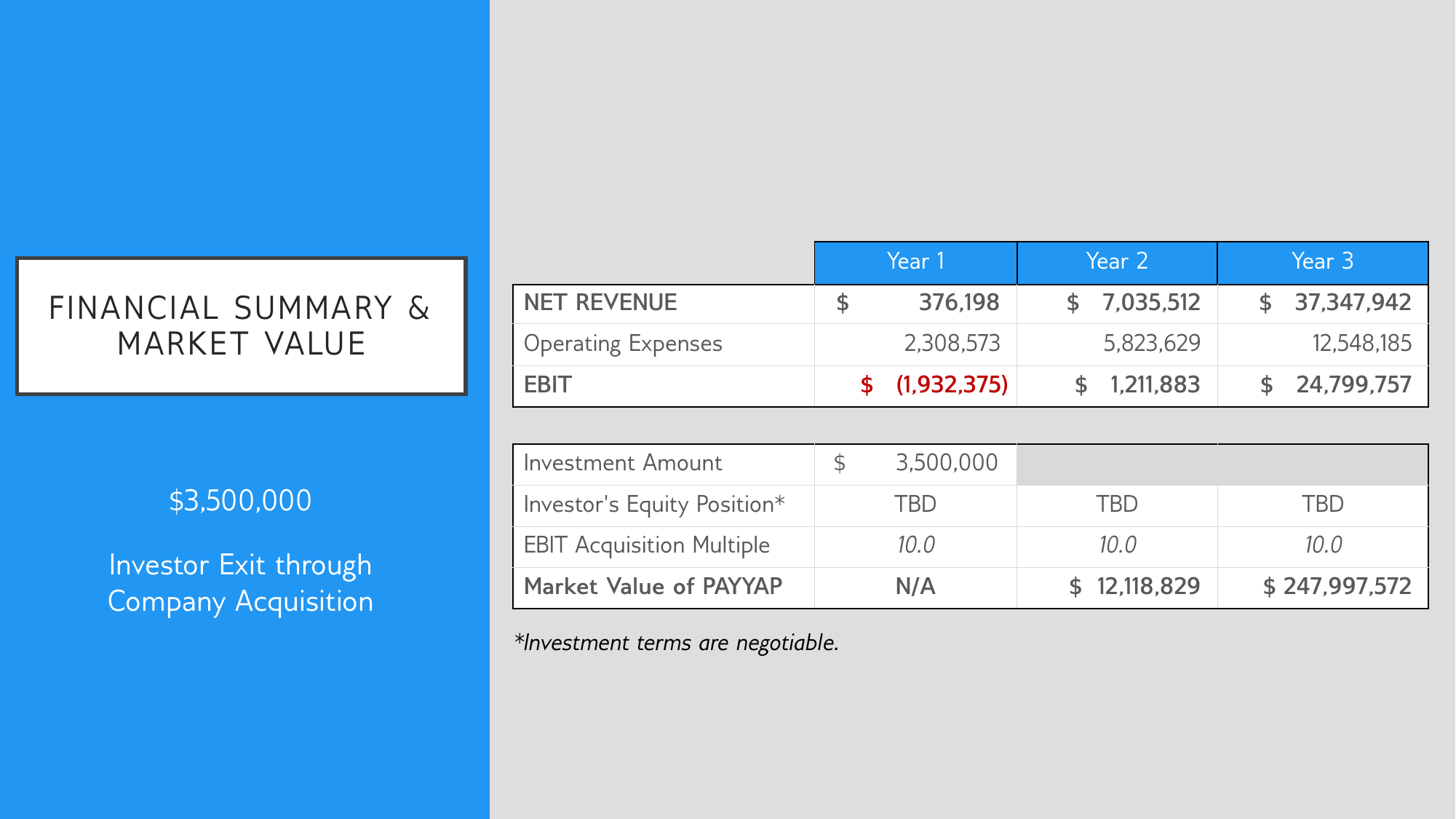

|  | Year 1 | Year 2 | Year 3 |
| --- | --- | --- | --- |
| NET REVENUE | $ 376,198 | $ 7,035,512 | $ 37,347,942 |
| Operating Expenses | 2,308,573 | 5,823,629 | 12,548,185 |
| EBIT | $ (1,932,375) | $ 1,211,883 | $ 24,799,757 |
|  |  |  |  |
| Investment Amount | $ 3,500,000 |  |  |
| Investor's Equity Position\* | TBD | TBD | TBD |
| EBIT Acquisition Multiple | 10.0 | 10.0 | 10.0 |
| Market Value of PAYYAP | N/A | $ 12,118,829 | $ 247,997,572 |
| \*Investment terms are negotiable. |  |  |  |
# Financial summary & market value
$3,500,000
Investor Exit through Company Acquisition